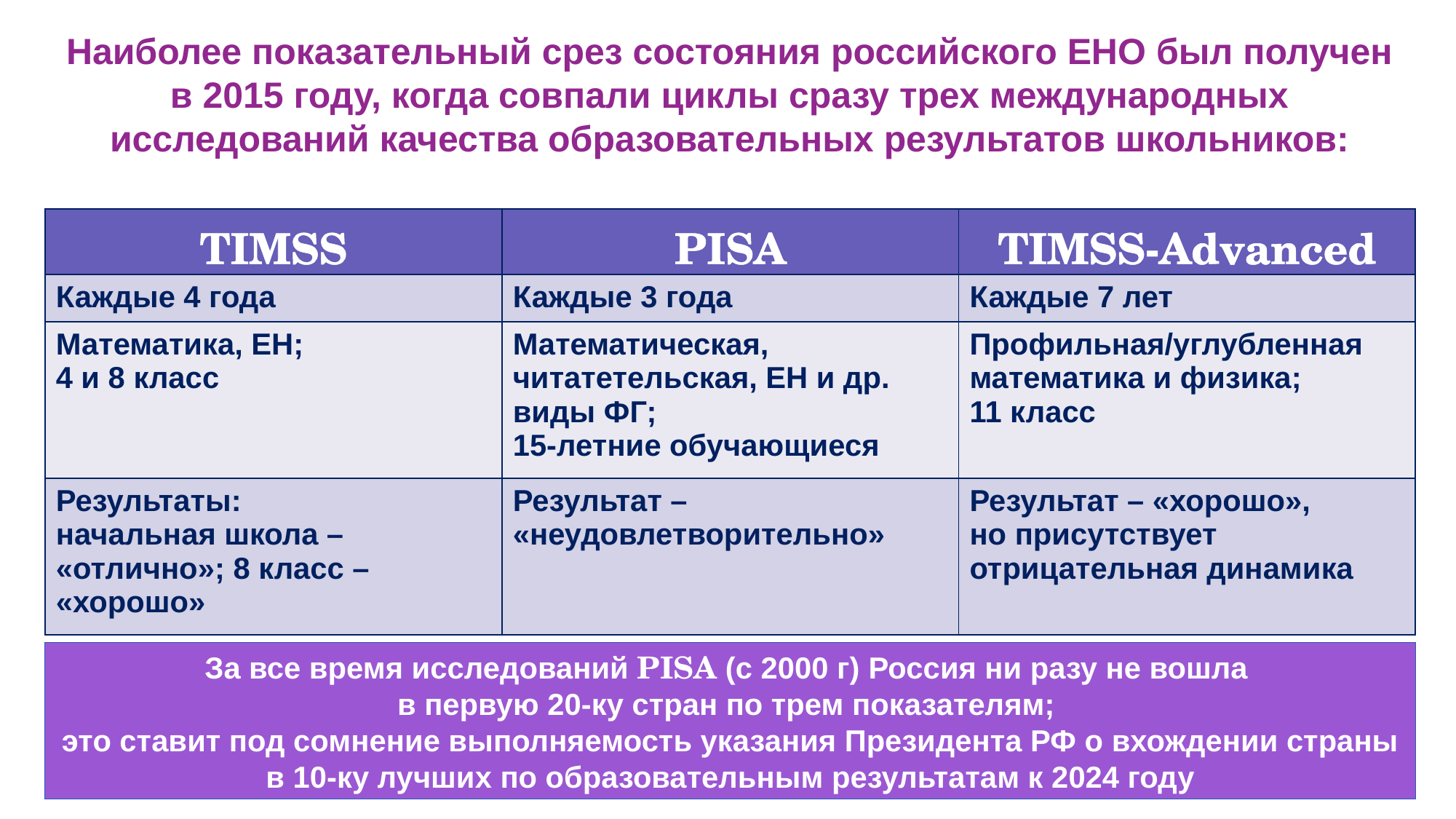

Наиболее показательный срез состояния российского ЕНО был получен в 2015 году, когда совпали циклы сразу трех международных исследований качества образовательных результатов школьников:
| TIMSS | PISA | TIMSS-Advanced |
| --- | --- | --- |
| Каждые 4 года | Каждые 3 года | Каждые 7 лет |
| Математика, ЕН; 4 и 8 класс | Математическая, читатетельская, ЕН и др. виды ФГ; 15-летние обучающиеся | Профильная/углубленная математика и физика; 11 класс |
| Результаты: начальная школа – «отлично»; 8 класс – «хорошо» | Результат – «неудовлетворительно» | Результат – «хорошо», но присутствует отрицательная динамика |
За все время исследований PISA (с 2000 г) Россия ни разу не вошла
в первую 20-ку стран по трем показателям;
это ставит под сомнение выполняемость указания Президента РФ о вхождении страны в 10-ку лучших по образовательным результатам к 2024 году